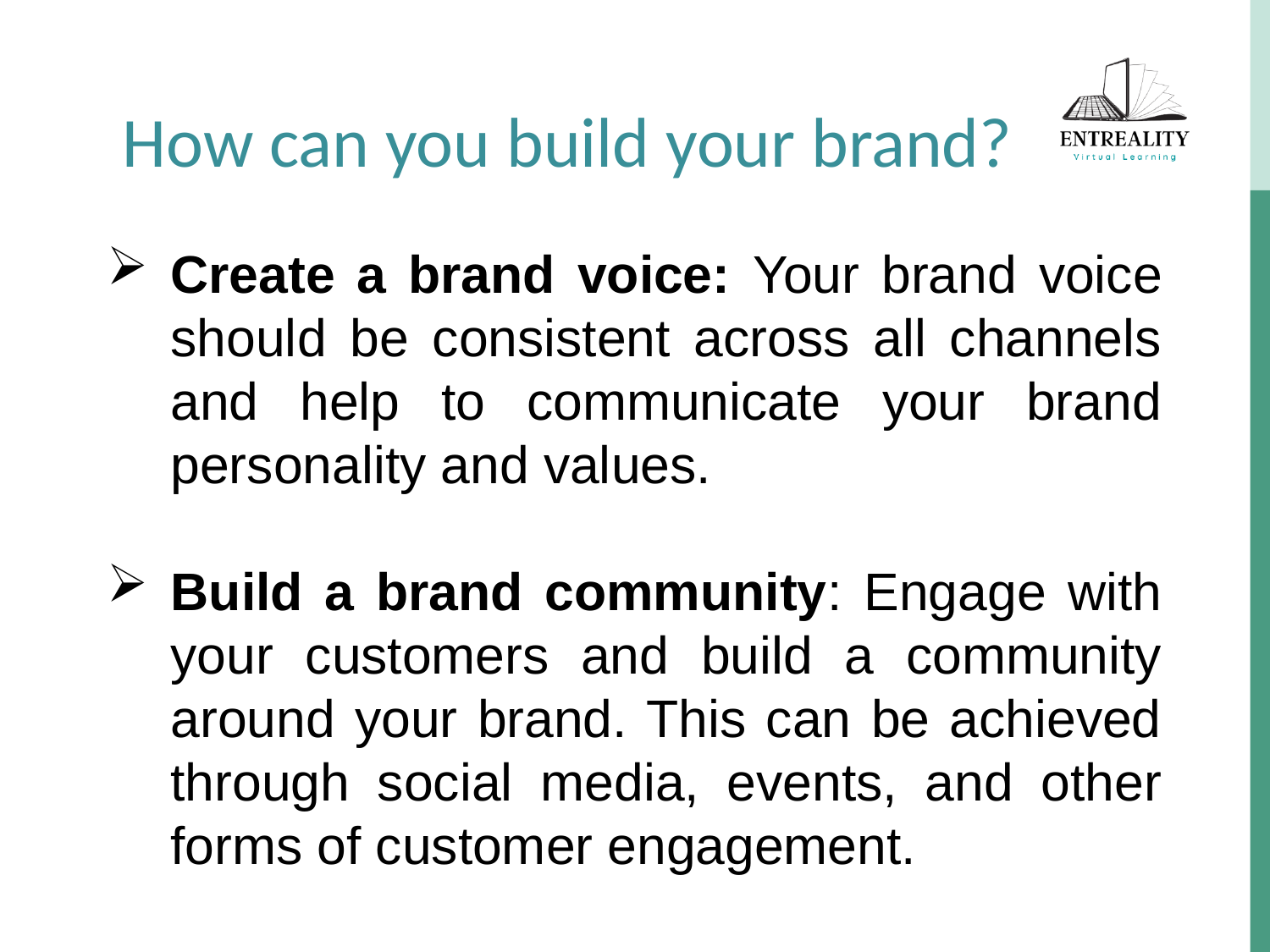

How can you build your brand?
Create a brand voice: Your brand voice should be consistent across all channels and help to communicate your brand personality and values.

Build a brand community: Engage with your customers and build a community around your brand. This can be achieved through social media, events, and other forms of customer engagement.